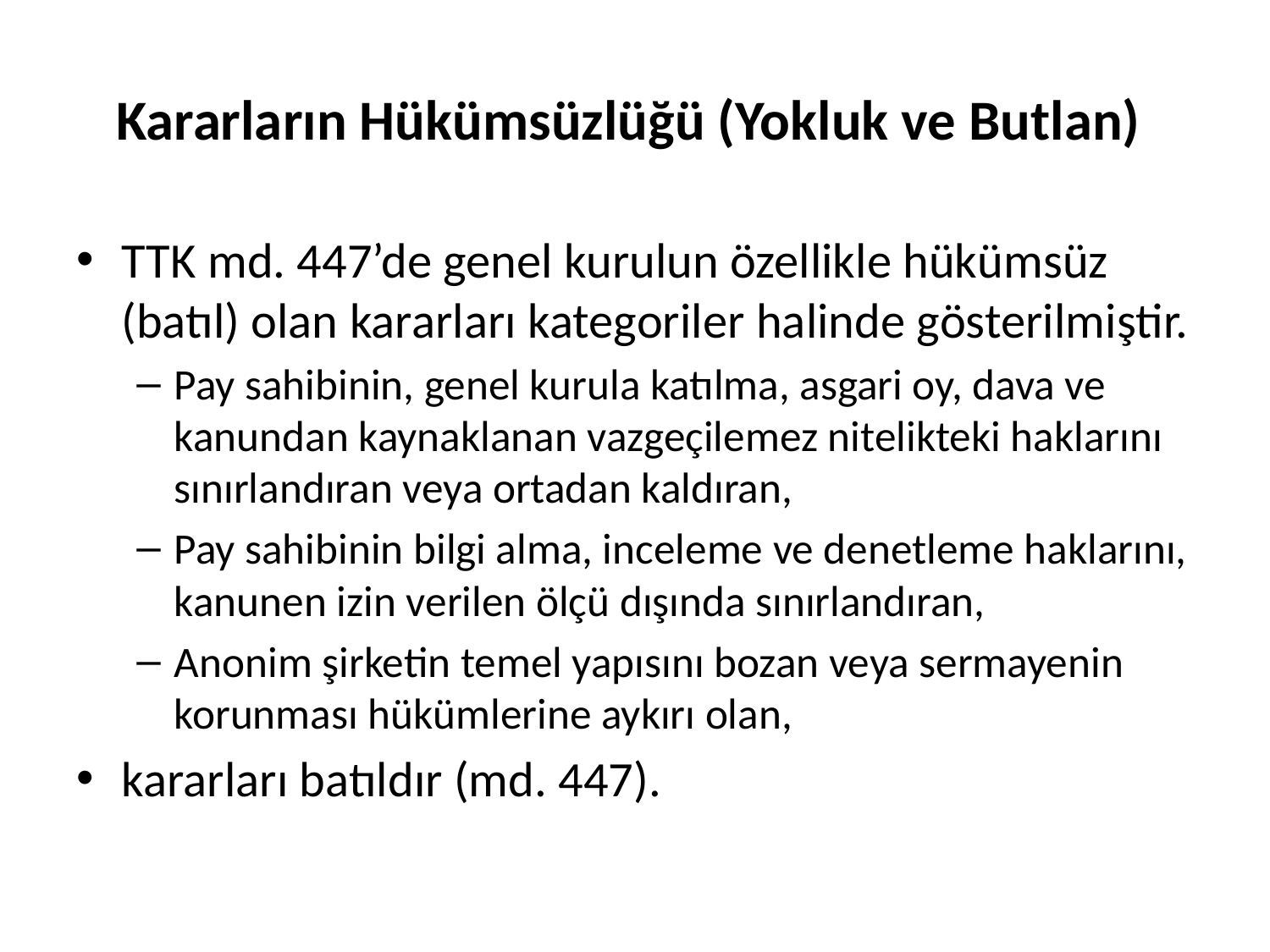

# Kararların Hükümsüzlüğü (Yokluk ve Butlan)
TTK md. 447’de genel kurulun özellikle hükümsüz (batıl) olan kararları kategoriler halinde gösterilmiştir.
Pay sahibinin, genel kurula katılma, asgari oy, dava ve kanundan kaynaklanan vazgeçilemez nitelikteki haklarını sınırlandıran veya ortadan kaldıran,
Pay sahibinin bilgi alma, inceleme ve denetleme haklarını, kanunen izin verilen ölçü dışında sınırlandıran,
Anonim şirketin temel yapısını bozan veya sermayenin korunması hükümlerine aykırı olan,
kararları batıldır (md. 447).